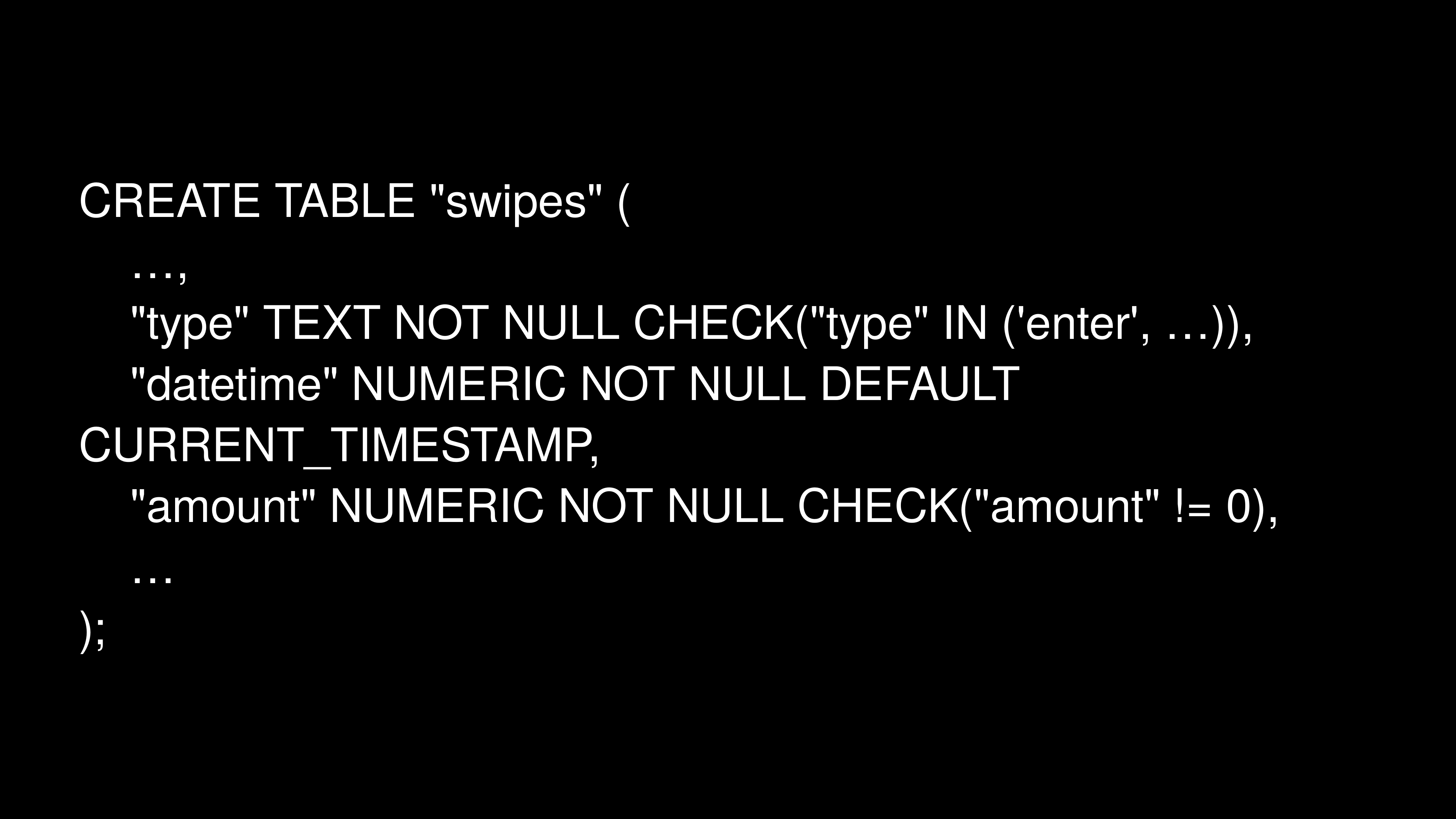

CREATE TABLE "swipes" (
    …,
    "type" TEXT NOT NULL CHECK("type" IN ('enter', …)),
    "datetime" NUMERIC NOT NULL DEFAULT CURRENT_TIMESTAMP,
    "amount" NUMERIC NOT NULL CHECK("amount" != 0),
    …
);